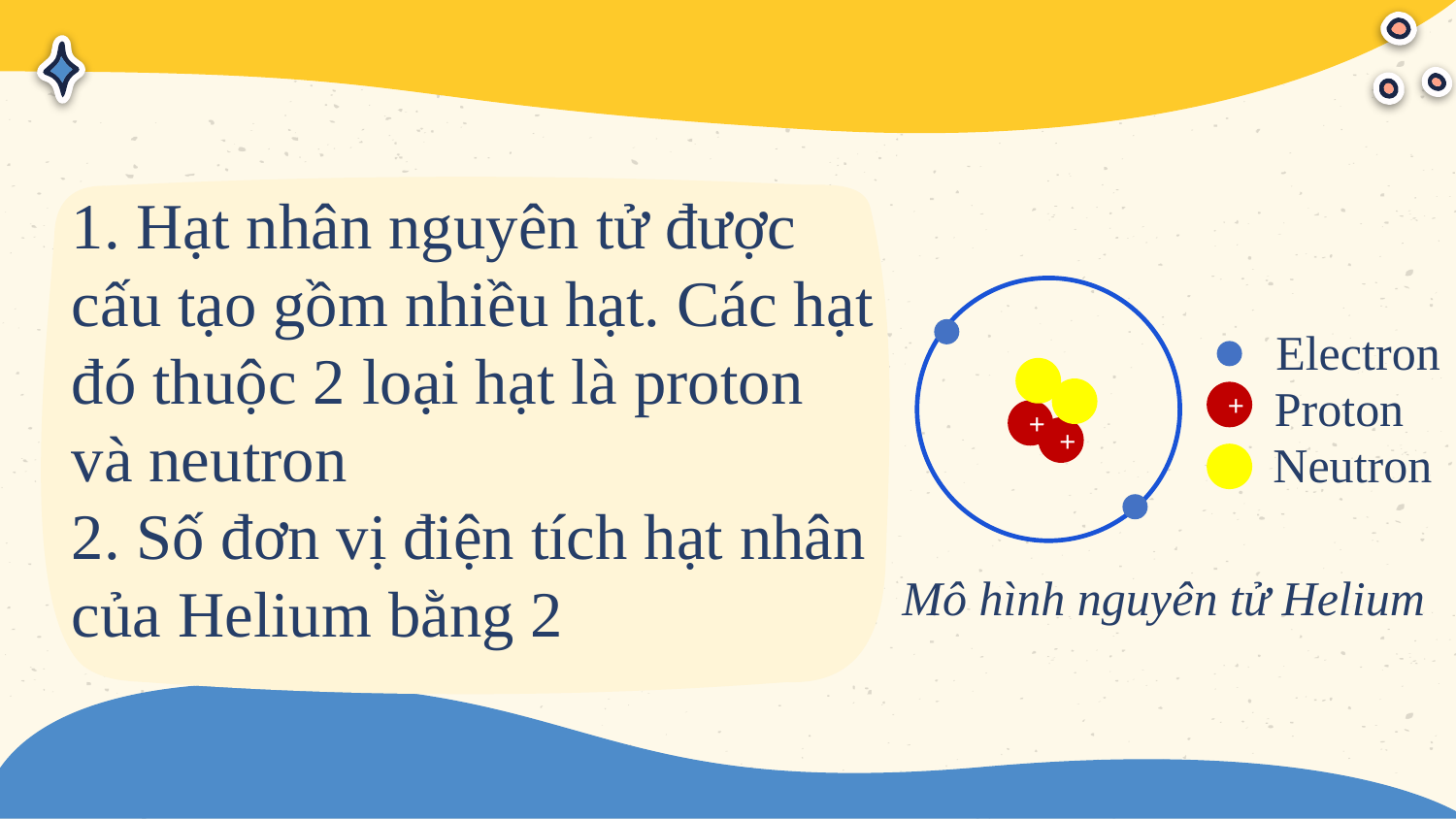

1. Hạt nhân nguyên tử được cấu tạo gồm nhiều hạt. Các hạt đó thuộc 2 loại hạt là proton và neutron
2. Số đơn vị điện tích hạt nhân của Helium bằng 2

Electron

Proton

+
+
+
Neutron

Mô hình nguyên tử Helium